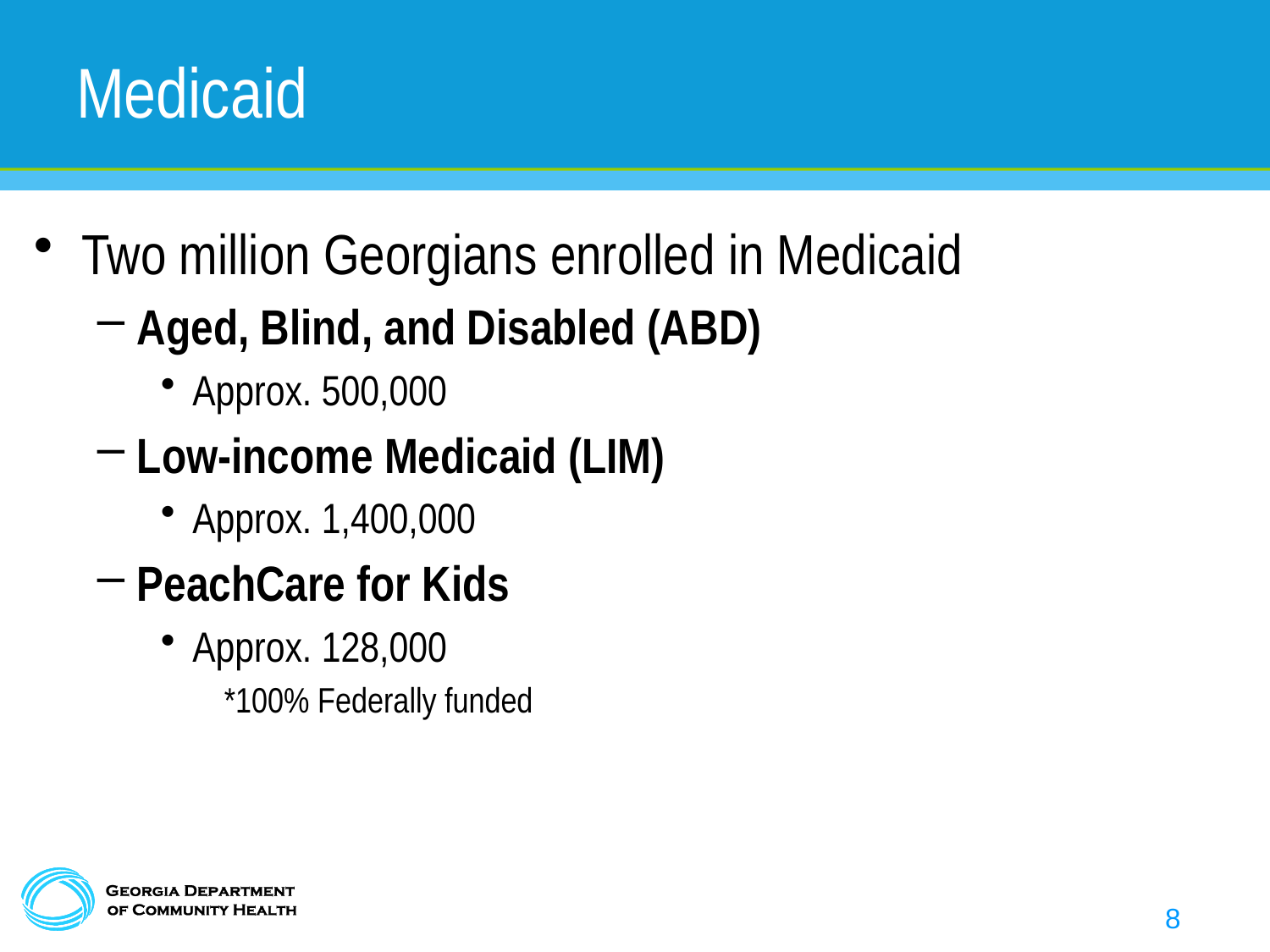

# Medicaid
Two million Georgians enrolled in Medicaid
Aged, Blind, and Disabled (ABD)
Approx. 500,000
Low-income Medicaid (LIM)
Approx. 1,400,000
PeachCare for Kids
Approx. 128,000
*100% Federally funded